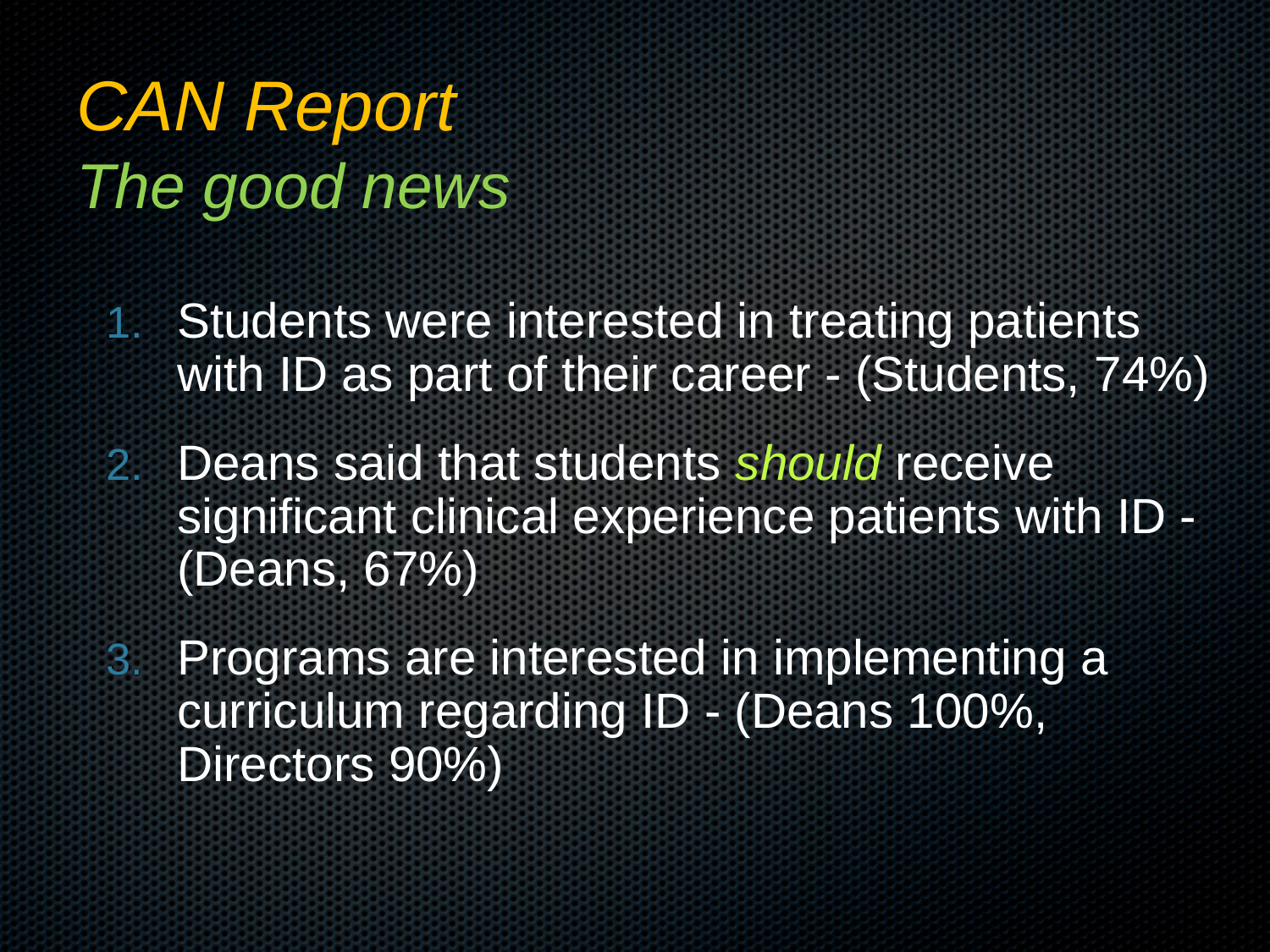

# CAN Report The good news
Students were interested in treating patients with ID as part of their career - (Students, 74%)
Deans said that students should receive significant clinical experience patients with ID - (Deans, 67%)
Programs are interested in implementing a curriculum regarding ID - (Deans 100%, Directors 90%)